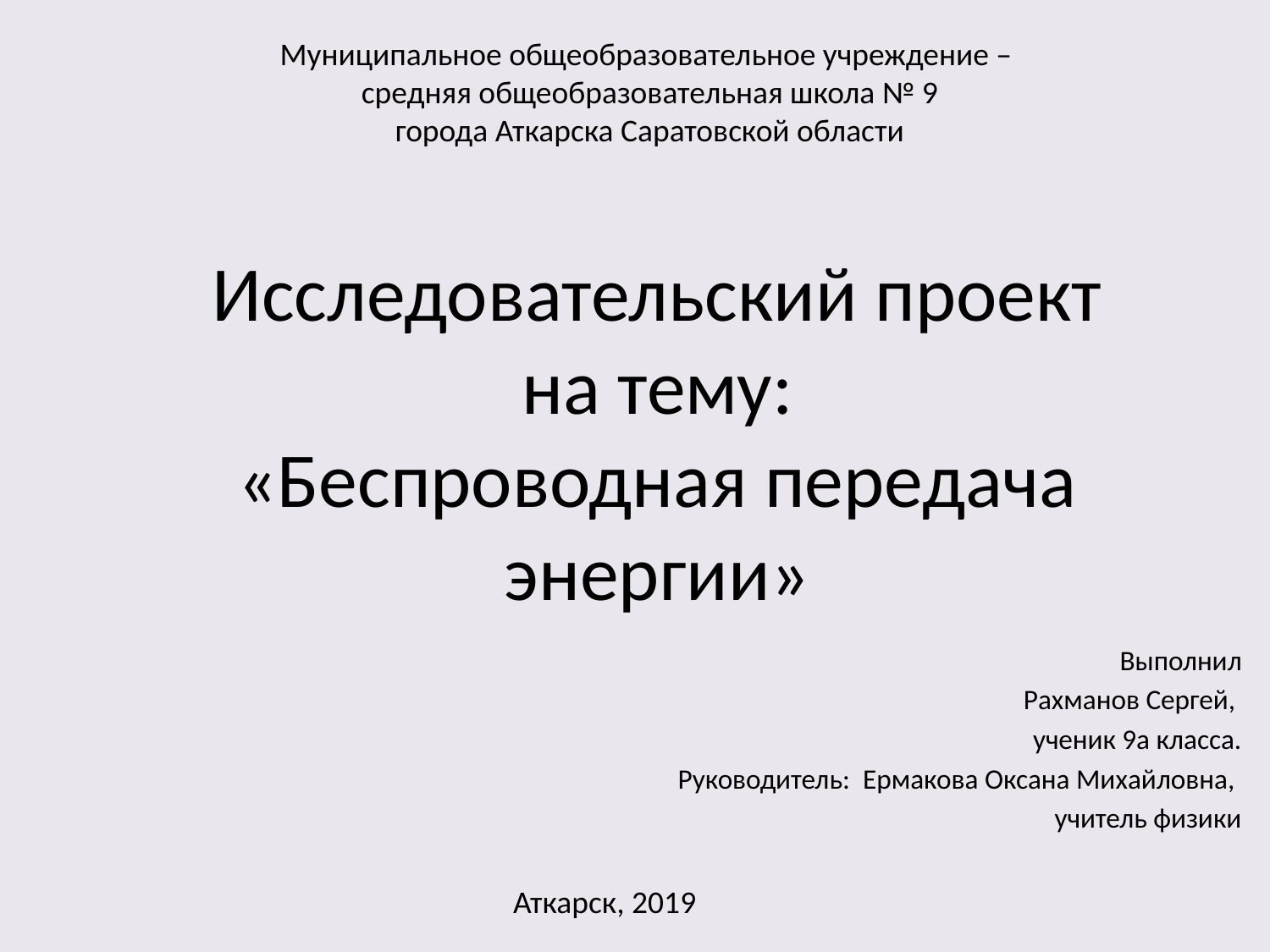

Муниципальное общеобразовательное учреждение –
средняя общеобразовательная школа № 9
города Аткарска Саратовской области
Исследовательский проект на тему:
«Беспроводная передача энергии»
Выполнил
Рахманов Сергей,
ученик 9а класса.
Руководитель:  Ермакова Оксана Михайловна,
учитель физики

Аткарск, 2019